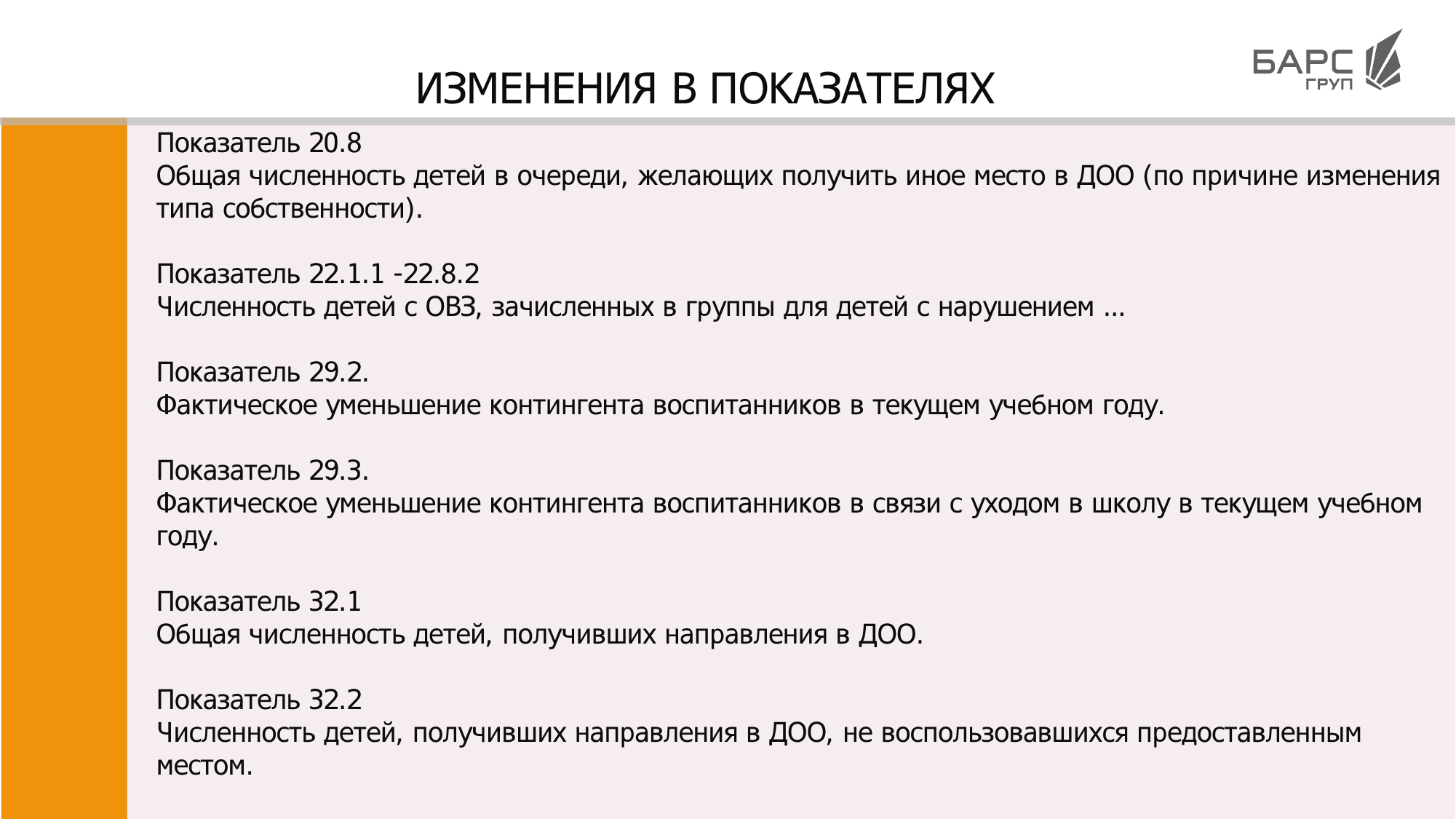

ИЗМЕНЕНИЯ В ПОКАЗАТЕЛЯХ

Показатель 20.8
Общая численность детей в очереди, желающих получить иное место в ДОО (по причине изменения типа собственности).

Показатель 22.1.1 -22.8.2
Численность детей с ОВЗ, зачисленных в группы для детей с нарушением …

Показатель 29.2.
Фактическое уменьшение контингента воспитанников в текущем учебном году.

Показатель 29.3.
Фактическое уменьшение контингента воспитанников в связи с уходом в школу в текущем учебном году.

Показатель 32.1
Общая численность детей, получивших направления в ДОО.

Показатель 32.2
Численность детей, получивших направления в ДОО, не воспользовавшихся предоставленным местом.